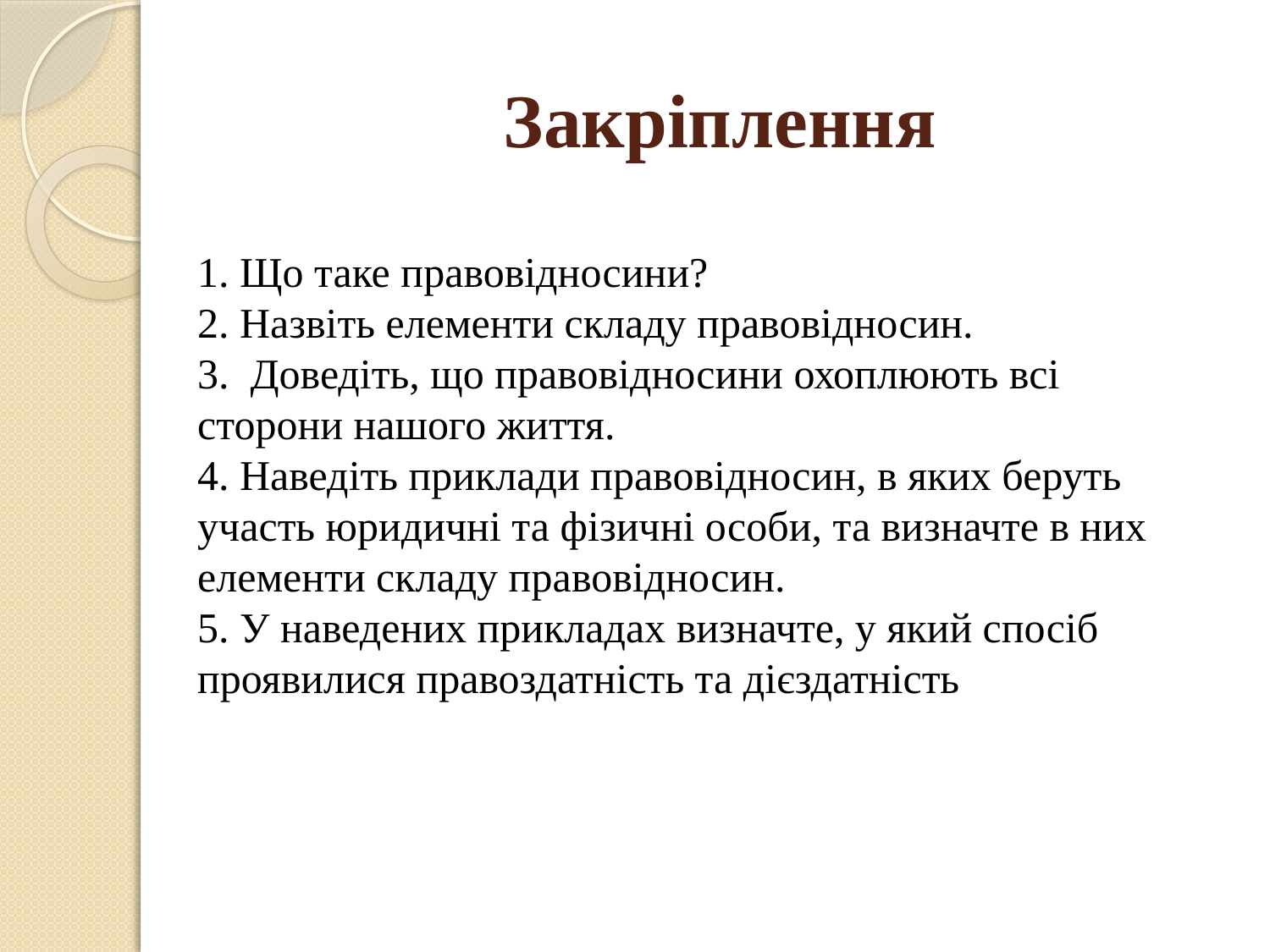

# Закріплення
1. Що таке правовідносини?
2. Назвіть елементи складу правовідносин.
3.  Доведіть, що правовідносини охоплюють всі сторони нашого життя.
4. Наведіть приклади правовідносин, в яких беруть участь юри­дичні та фізичні особи, та визначте в них елементи складу пра­вовідносин.
5. У наведених прикладах визначте, у який спосіб проявилися правоздатність та дієздатність